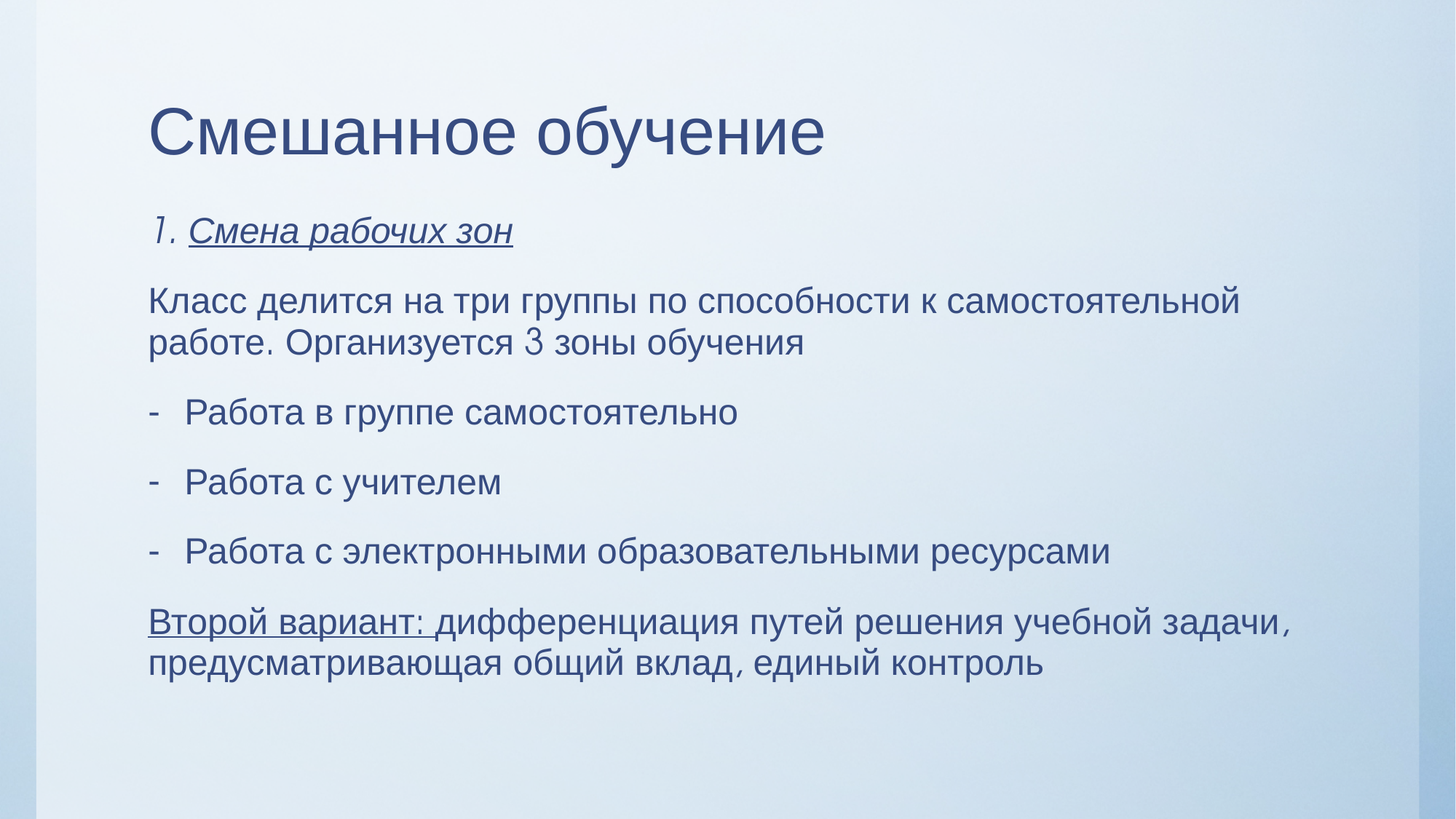

# Смешанное обучение
1. Смена рабочих зон
Класс делится на три группы по способности к самостоятельной работе. Организуется 3 зоны обучения
Работа в группе самостоятельно
Работа с учителем
Работа с электронными образовательными ресурсами
Второй вариант: дифференциация путей решения учебной задачи, предусматривающая общий вклад, единый контроль